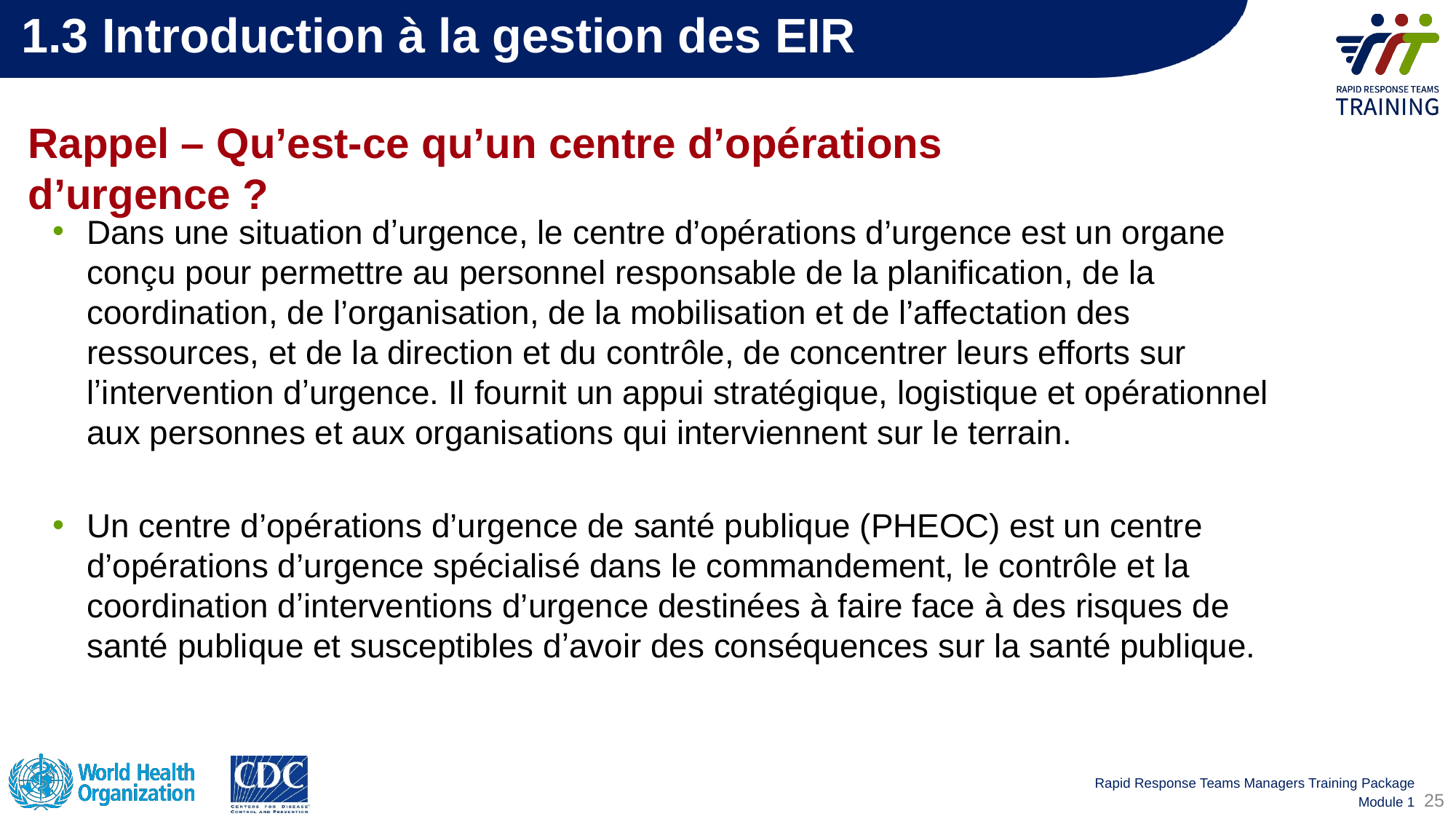

1.3 Introduction à la gestion des EIR
Rappel – Quʼest-ce quʼun centre dʼopérations dʼurgence ?
Dans une situation dʼurgence, le centre d’opérations d’urgence est un organe conçu pour permettre au personnel responsable de la planification, de la coordination, de l’organisation, de la mobilisation et de l’affectation des ressources, et de la direction et du contrôle, de concentrer leurs efforts sur lʼintervention dʼurgence. Il fournit un appui stratégique, logistique et opérationnel aux personnes et aux organisations qui interviennent sur le terrain.

Un centre d’opérations d’urgence de santé publique (PHEOC) est un centre d’opérations d’urgence spécialisé dans le commandement, le contrôle et la coordination dʼinterventions d’urgence destinées à faire face à des risques de santé publique et susceptibles dʼavoir des conséquences sur la santé publique.

25